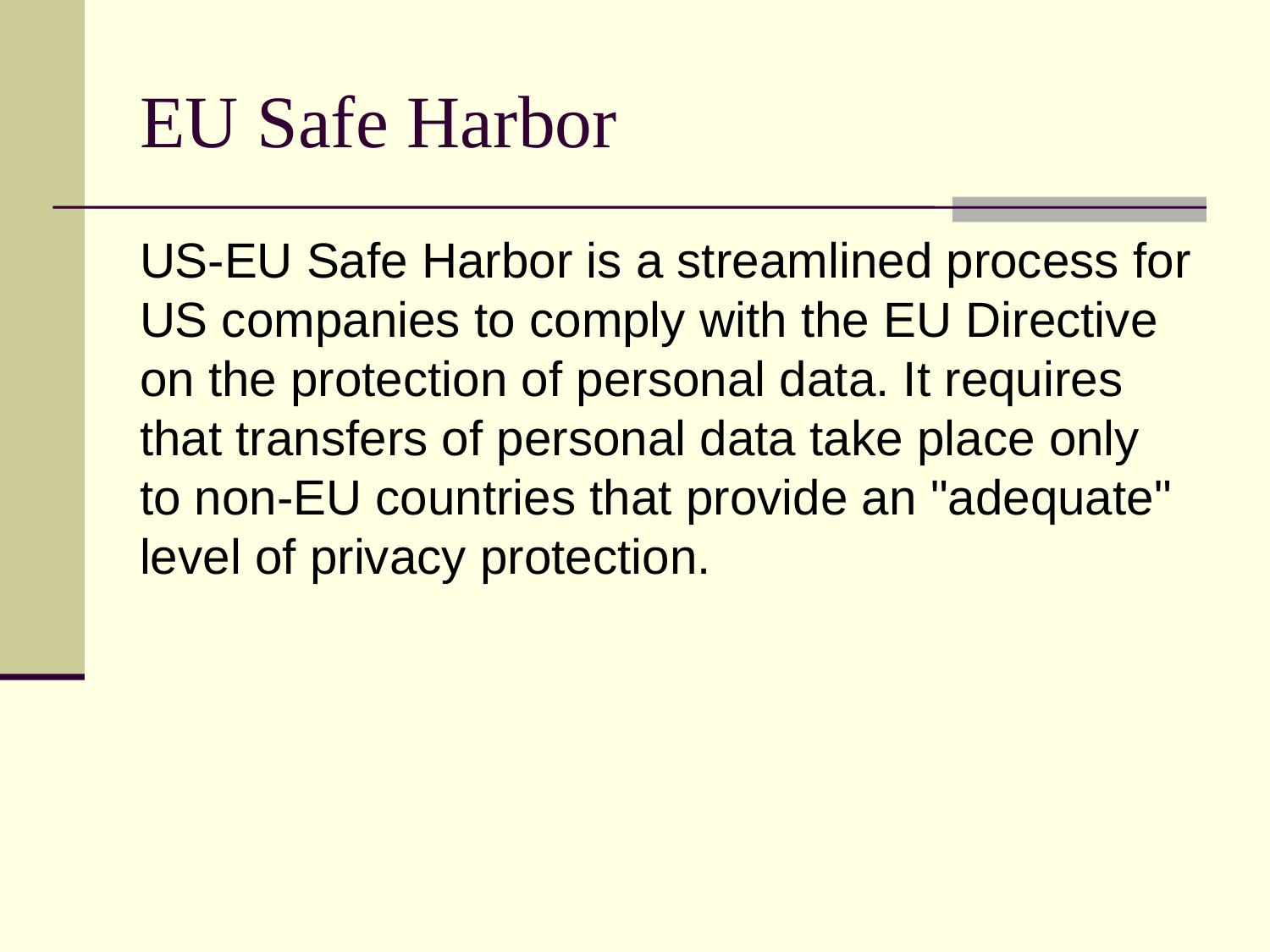

# EU Safe Harbor
US-EU Safe Harbor is a streamlined process for US companies to comply with the EU Directive on the protection of personal data. It requires that transfers of personal data take place only to non-EU countries that provide an "adequate" level of privacy protection.